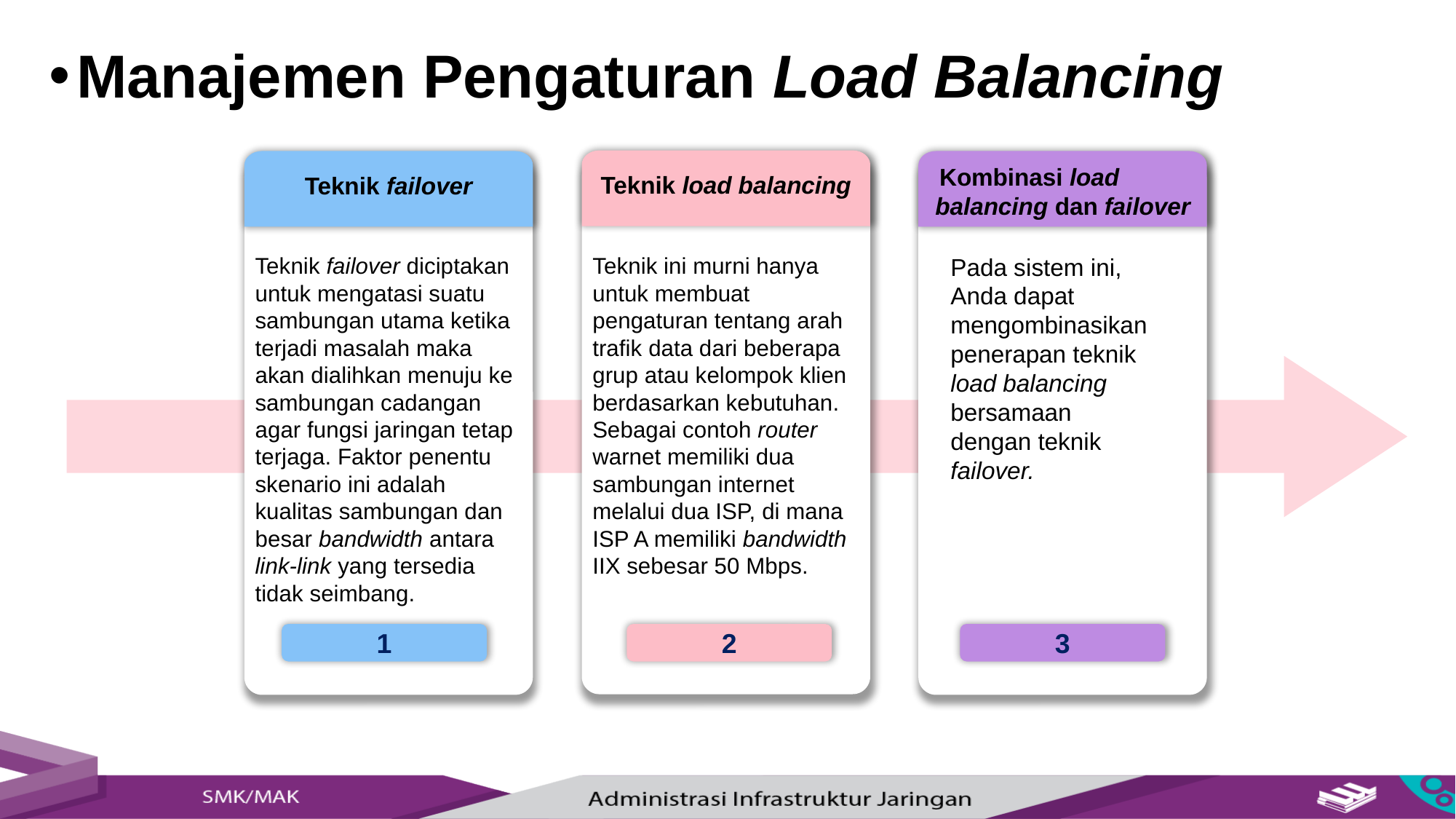

Manajemen Pengaturan Load Balancing

Kombinasi load           balancing dan failover

Teknik load balancing
Teknik failover
Teknik failover diciptakan untuk mengatasi suatu sambungan utama ketika terjadi masalah maka akan dialihkan menuju ke sambungan cadangan agar fungsi jaringan tetap terjaga. Faktor penentu skenario ini adalah kualitas sambungan dan besar bandwidth antara link-link yang tersedia tidak seimbang.
Teknik ini murni hanya untuk membuat pengaturan tentang arah trafik data dari beberapa grup atau kelompok klien berdasarkan kebutuhan. Sebagai contoh router warnet memiliki dua sambungan internet melalui dua ISP, di mana ISP A memiliki bandwidth IIX sebesar 50 Mbps.
Pada sistem ini, Anda dapat mengombinasikan penerapan teknik load balancing bersamaan dengan teknik failover.

1
2
3